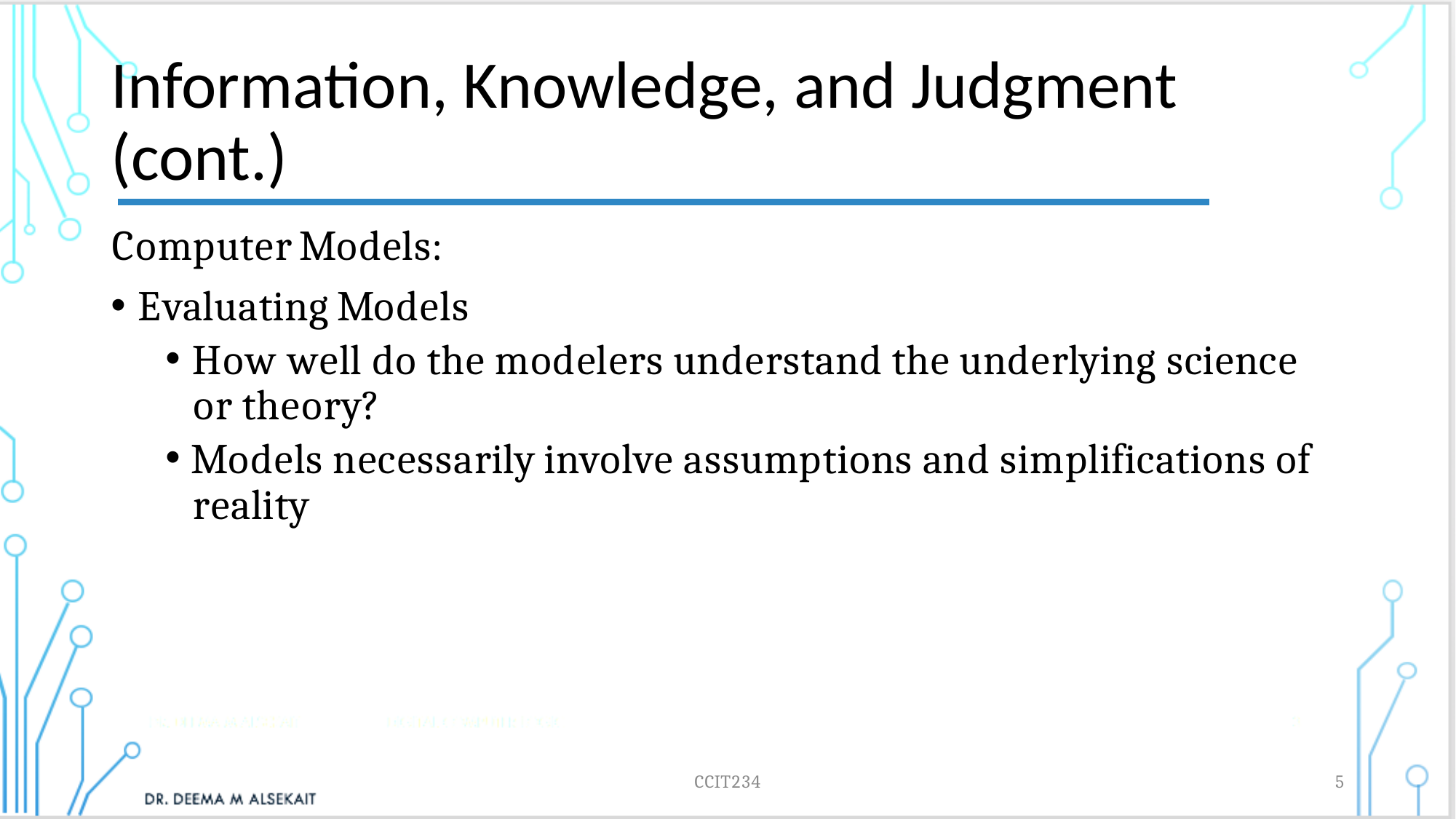

# Information, Knowledge, and Judgment (cont.)
Computer Models:
Evaluating Models
How well do the modelers understand the underlying science or theory?
Models necessarily involve assumptions and simplifications of reality

CCIT234
5